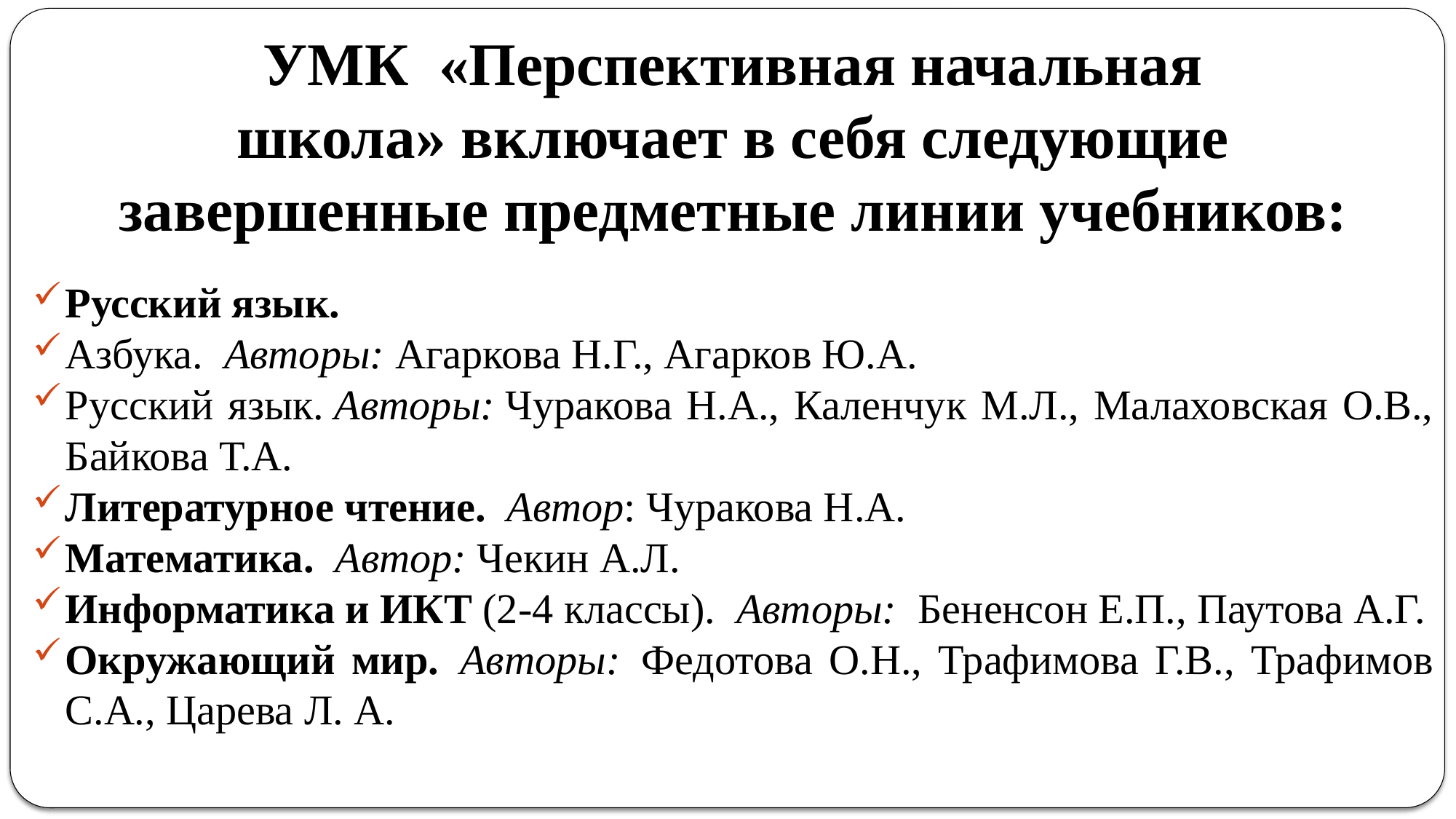

# УМК  «Перспективная начальная школа» включает в себя следующие завершенные предметные линии учебников:
Русский язык.
Азбука.  Авторы: Агаркова Н.Г., Агарков Ю.А.
Русский язык. Авторы: Чуракова Н.А., Каленчук М.Л., Малаховская О.В., Байкова Т.А.
Литературное чтение.  Автор: Чуракова Н.А.
Математика.  Автор: Чекин А.Л.
Информатика и ИКТ (2-4 классы).  Авторы:  Бененсон Е.П., Паутова А.Г.
Окружающий мир.  Авторы:  Федотова О.Н., Трафимова Г.В., Трафимов С.А., Царева Л. А.